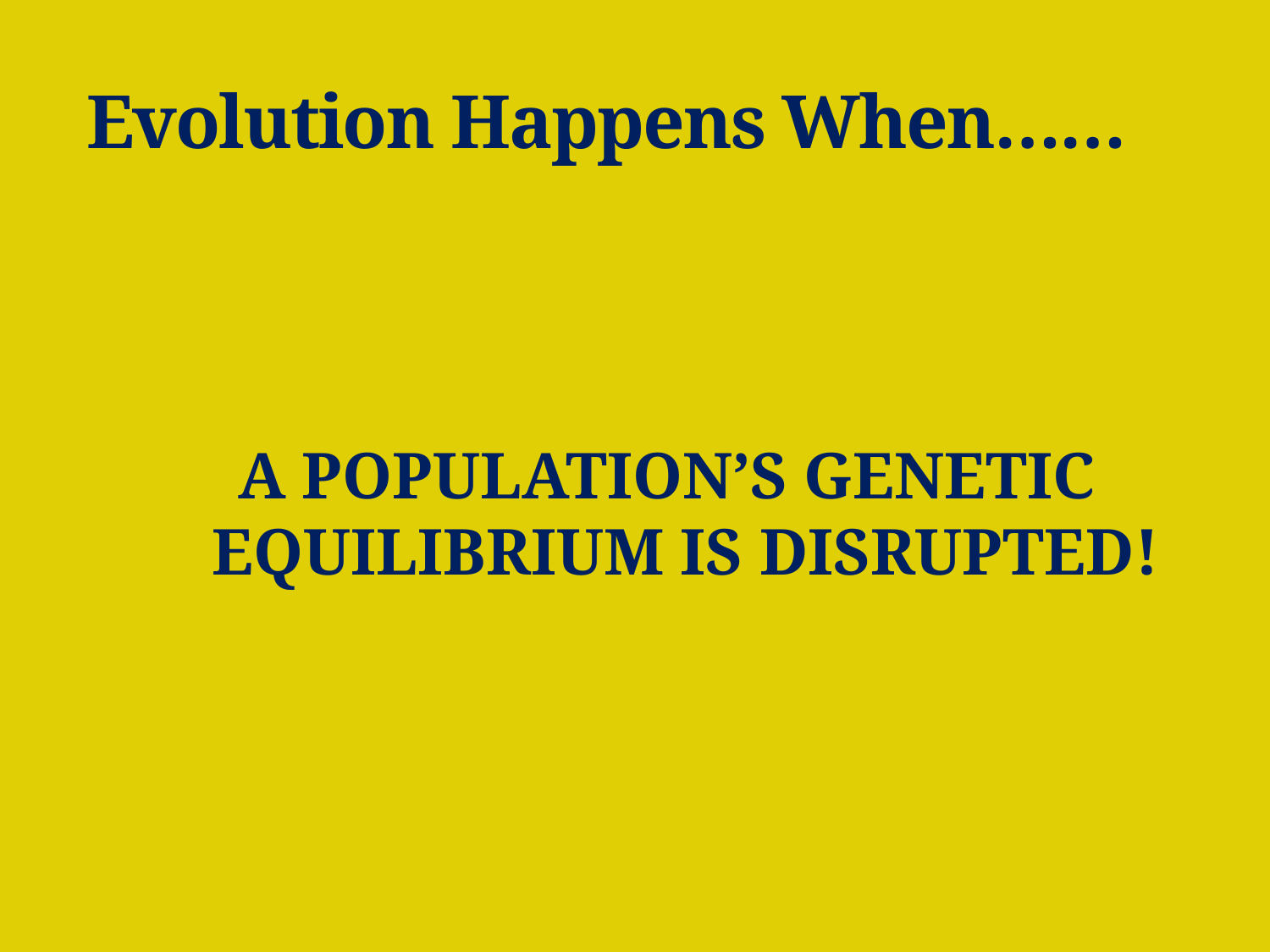

# Evolution Happens When……

A POPULATION’S GENETIC EQUILIBRIUM IS DISRUPTED!